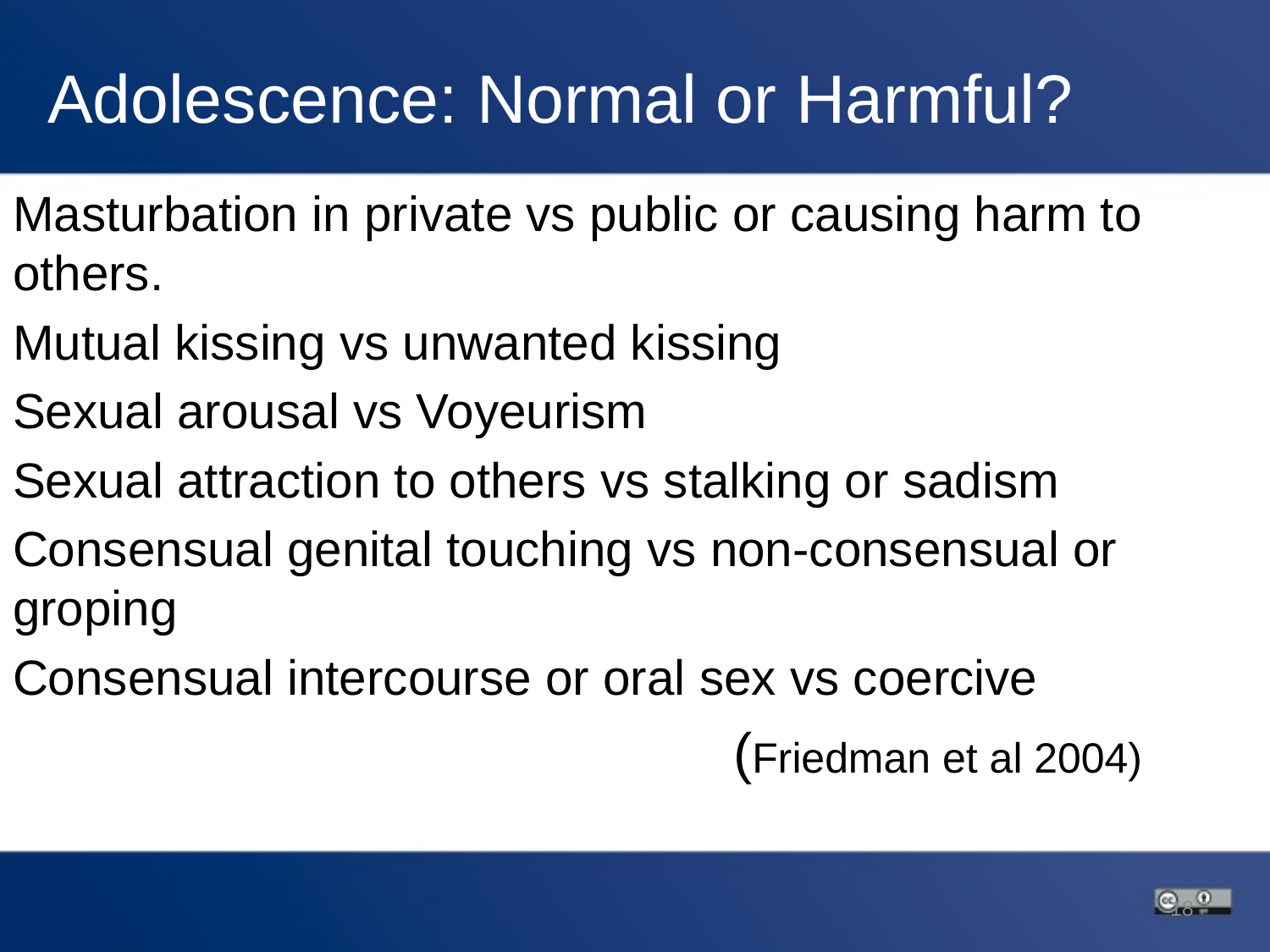

# Adolescence: Normal or Harmful?
Masturbation in private vs public or causing harm to others.
Mutual kissing vs unwanted kissing
Sexual arousal vs Voyeurism
Sexual attraction to others vs stalking or sadism
Consensual genital touching vs non-consensual or groping
Consensual intercourse or oral sex vs coercive
                                              (Friedman et al 2004)
18